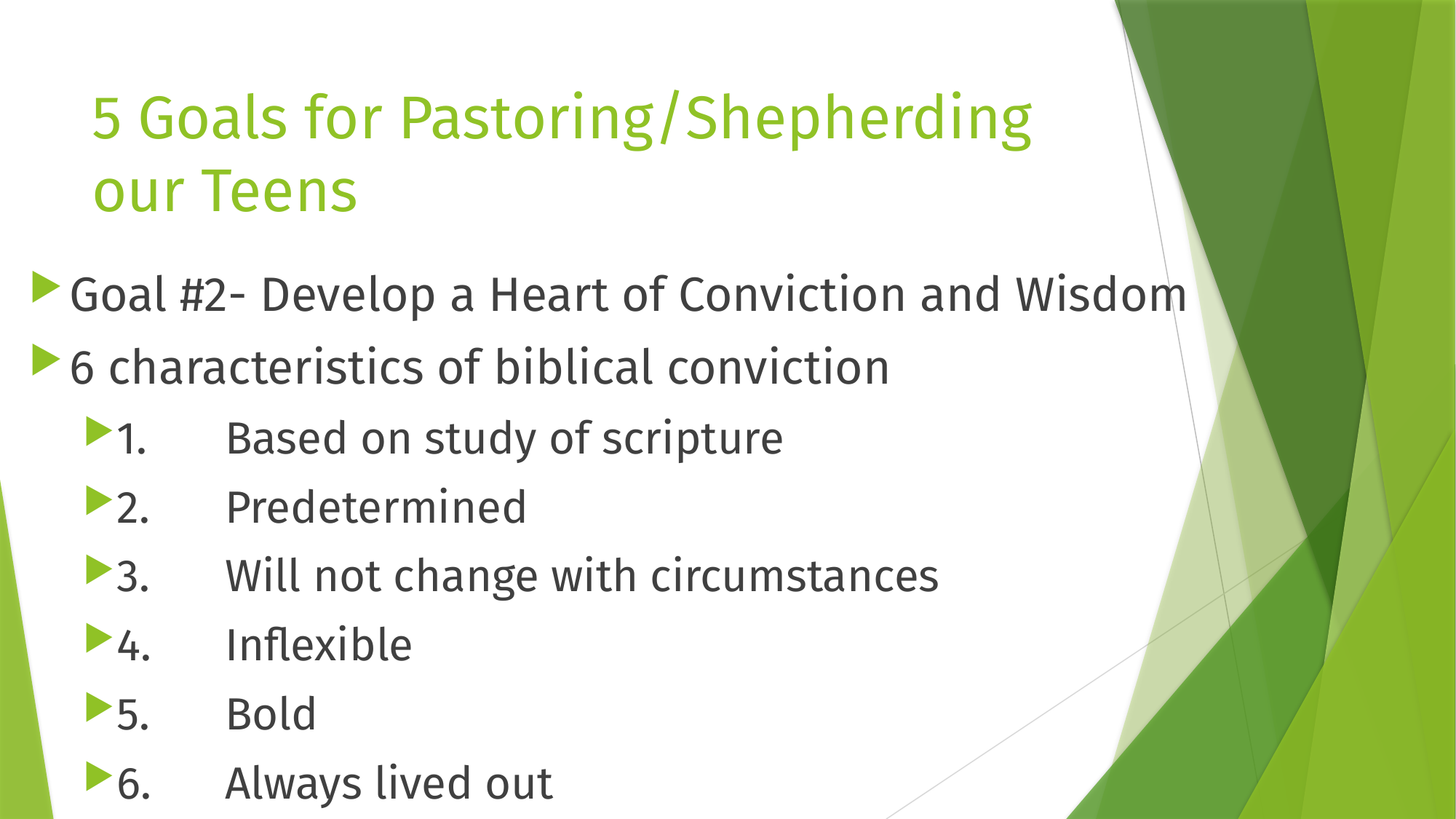

# 5 Goals for Pastoring/Shepherding our Teens
Goal #2- Develop a Heart of Conviction and Wisdom
6 characteristics of biblical conviction
1. 	Based on study of scripture
2.	Predetermined
3.	Will not change with circumstances
4.	Inflexible
5.	Bold
6.	Always lived out